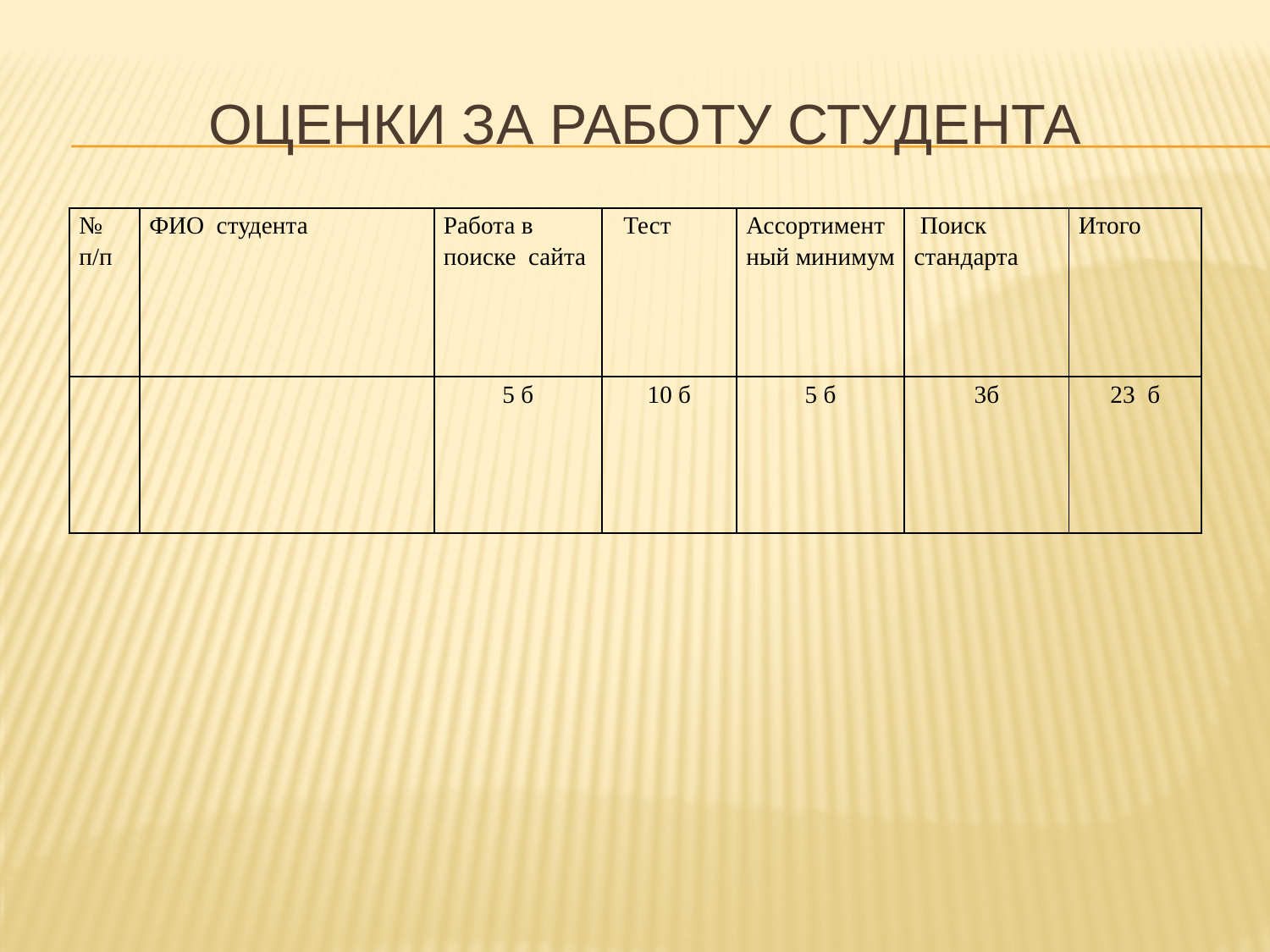

# Оценки за работу студента
| № п/п | ФИО студента | Работа в поиске сайта | Тест | Ассортиментный минимум | Поиск стандарта | Итого |
| --- | --- | --- | --- | --- | --- | --- |
|  |  | 5 б | 10 б | 5 б | 3б | 23 б |